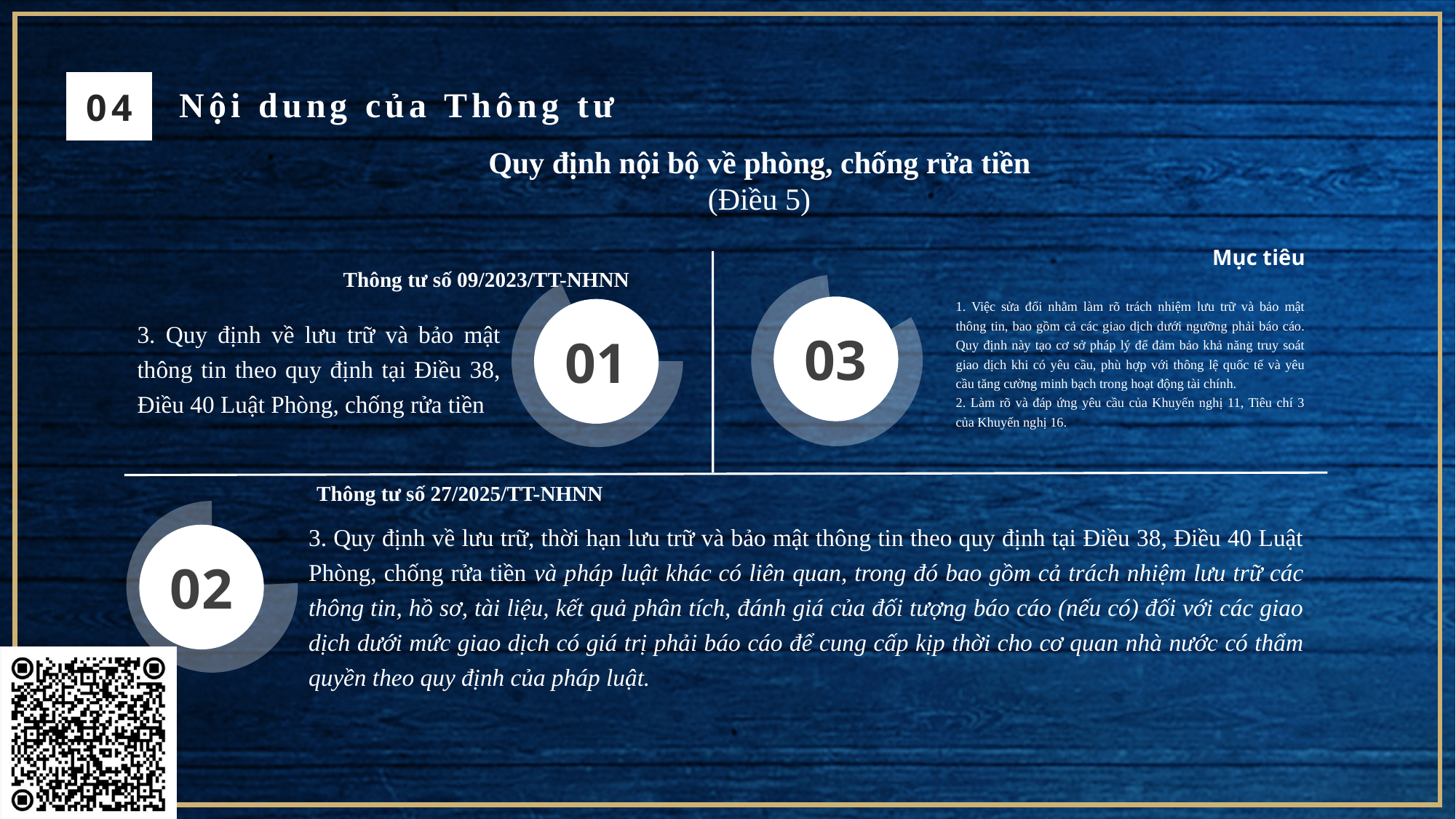

04
Nội dung của Thông tư
Quy định nội bộ về phòng, chống rửa tiền
(Điều 5)

Mục tiêu
1. Việc sửa đổi nhằm làm rõ trách nhiệm lưu trữ và bảo mật thông tin, bao gồm cả các giao dịch dưới ngưỡng phải báo cáo. Quy định này tạo cơ sở pháp lý để đảm bảo khả năng truy soát giao dịch khi có yêu cầu, phù hợp với thông lệ quốc tế và yêu cầu tăng cường minh bạch trong hoạt động tài chính.
2. Làm rõ và đáp ứng yêu cầu của Khuyến nghị 11, Tiêu chí 3 của Khuyến nghị 16.

Thông tư số 09/2023/TT-NHNN
3. Quy định về lưu trữ và bảo mật thông tin theo quy định tại Điều 38, Điều 40 Luật Phòng, chống rửa tiền

03

01

Thông tư số 27/2025/TT-NHNN
3. Quy định về lưu trữ, thời hạn lưu trữ và bảo mật thông tin theo quy định tại Điều 38, Điều 40 Luật Phòng, chống rửa tiền và pháp luật khác có liên quan, trong đó bao gồm cả trách nhiệm lưu trữ các thông tin, hồ sơ, tài liệu, kết quả phân tích, đánh giá của đối tượng báo cáo (nếu có) đối với các giao dịch dưới mức giao dịch có giá trị phải báo cáo để cung cấp kịp thời cho cơ quan nhà nước có thẩm quyền theo quy định của pháp luật.

02